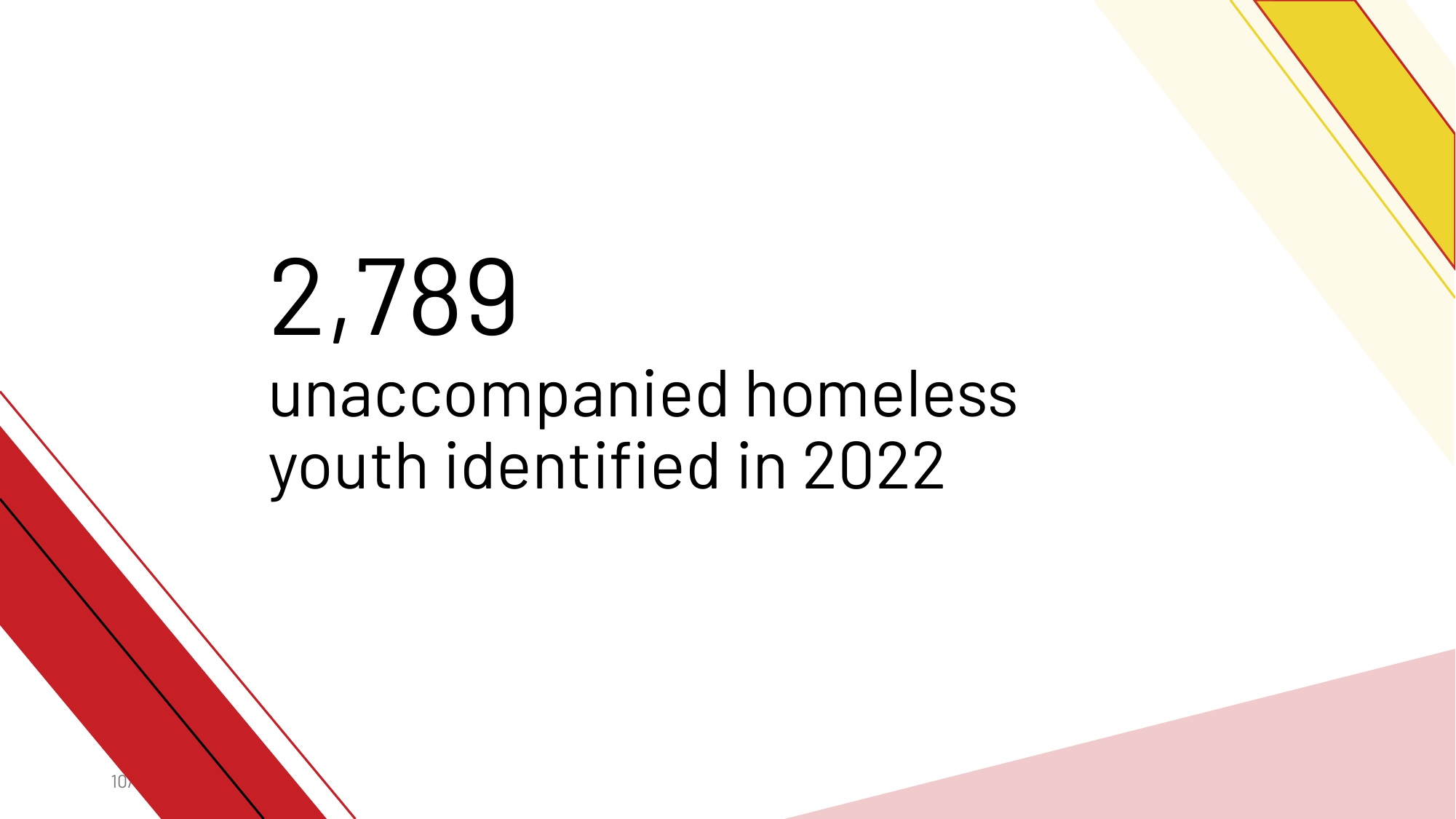

# 2,789 unaccompanied homeless youth identified in 2022